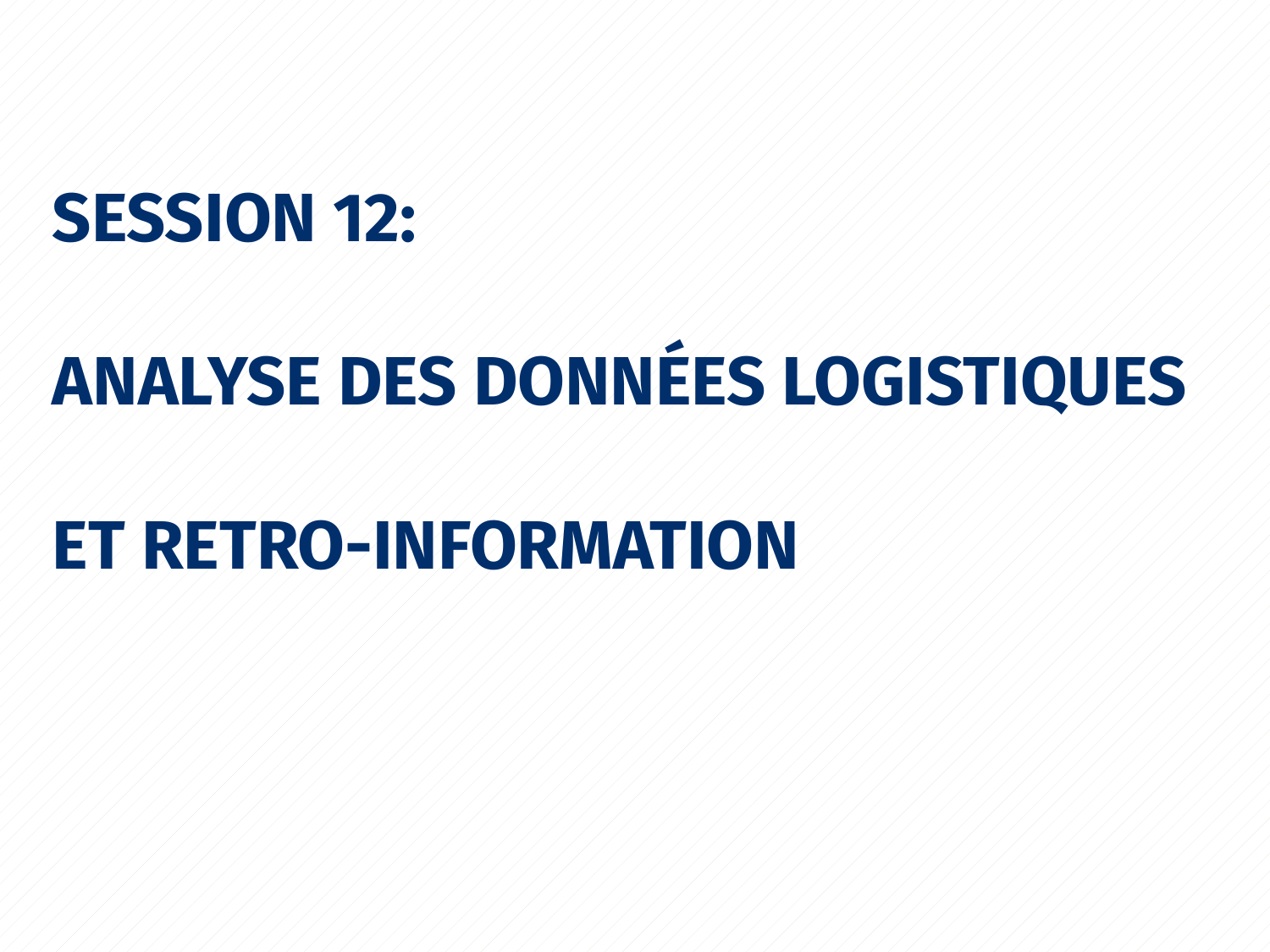

# SESSION 12: ANALYSE DES DONNÉES LOGISTIQUES ET RETRO-INFORMATION